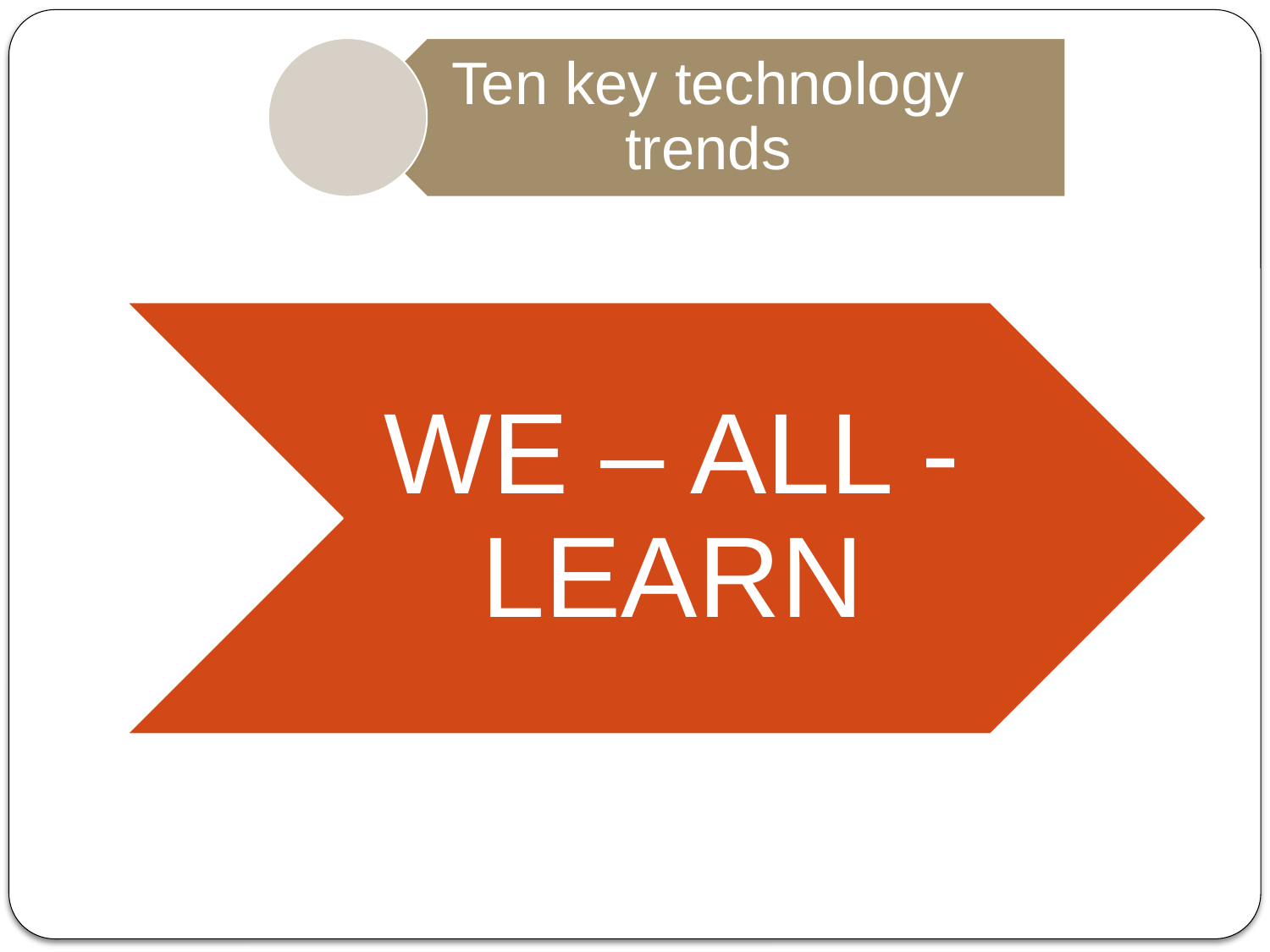

Ten key technology trends
WE – ALL - LEARN